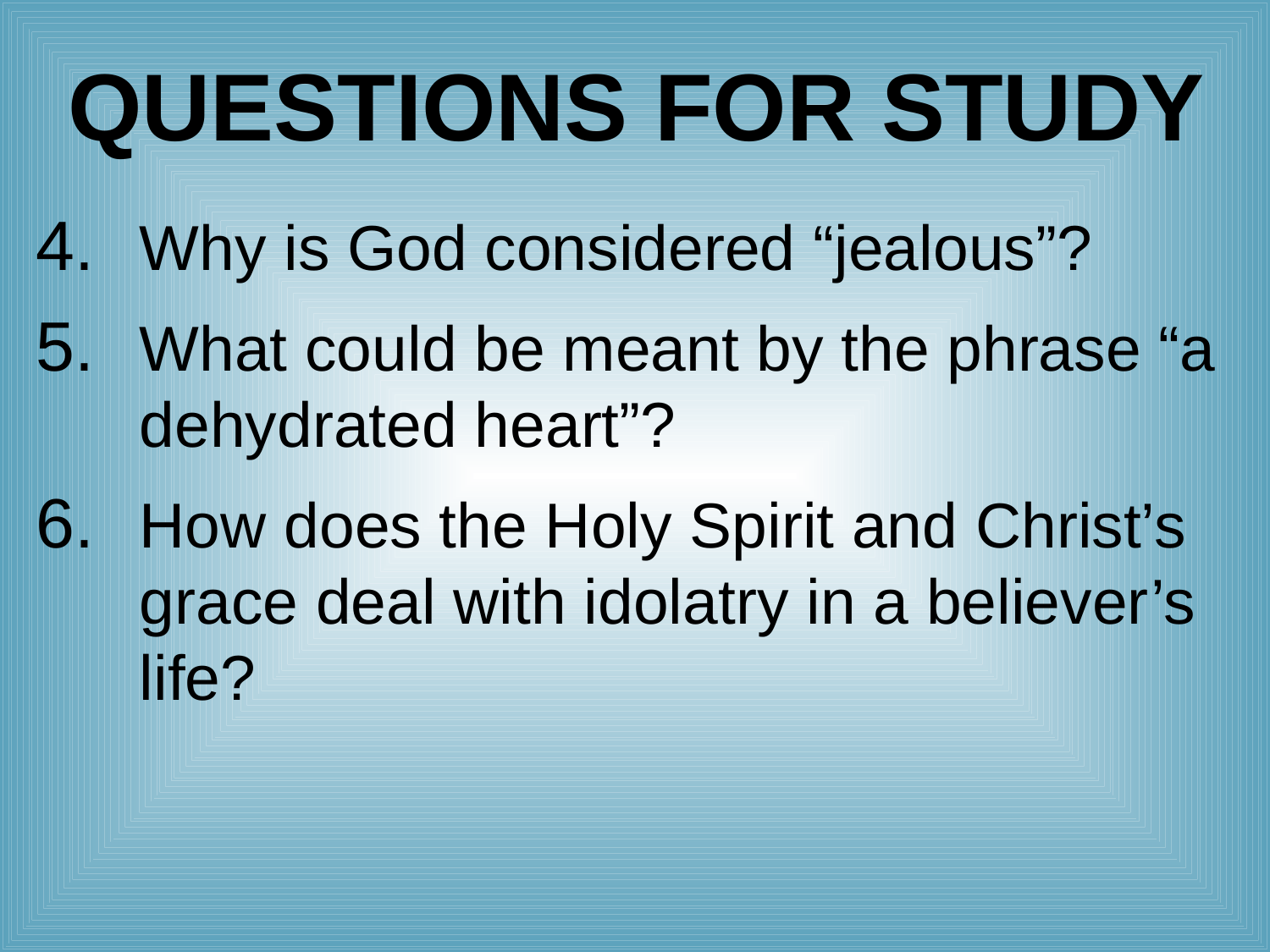

# Questions for Study
Why is God considered “jealous”?
What could be meant by the phrase “a dehydrated heart”?
How does the Holy Spirit and Christ’s grace deal with idolatry in a believer’s life?